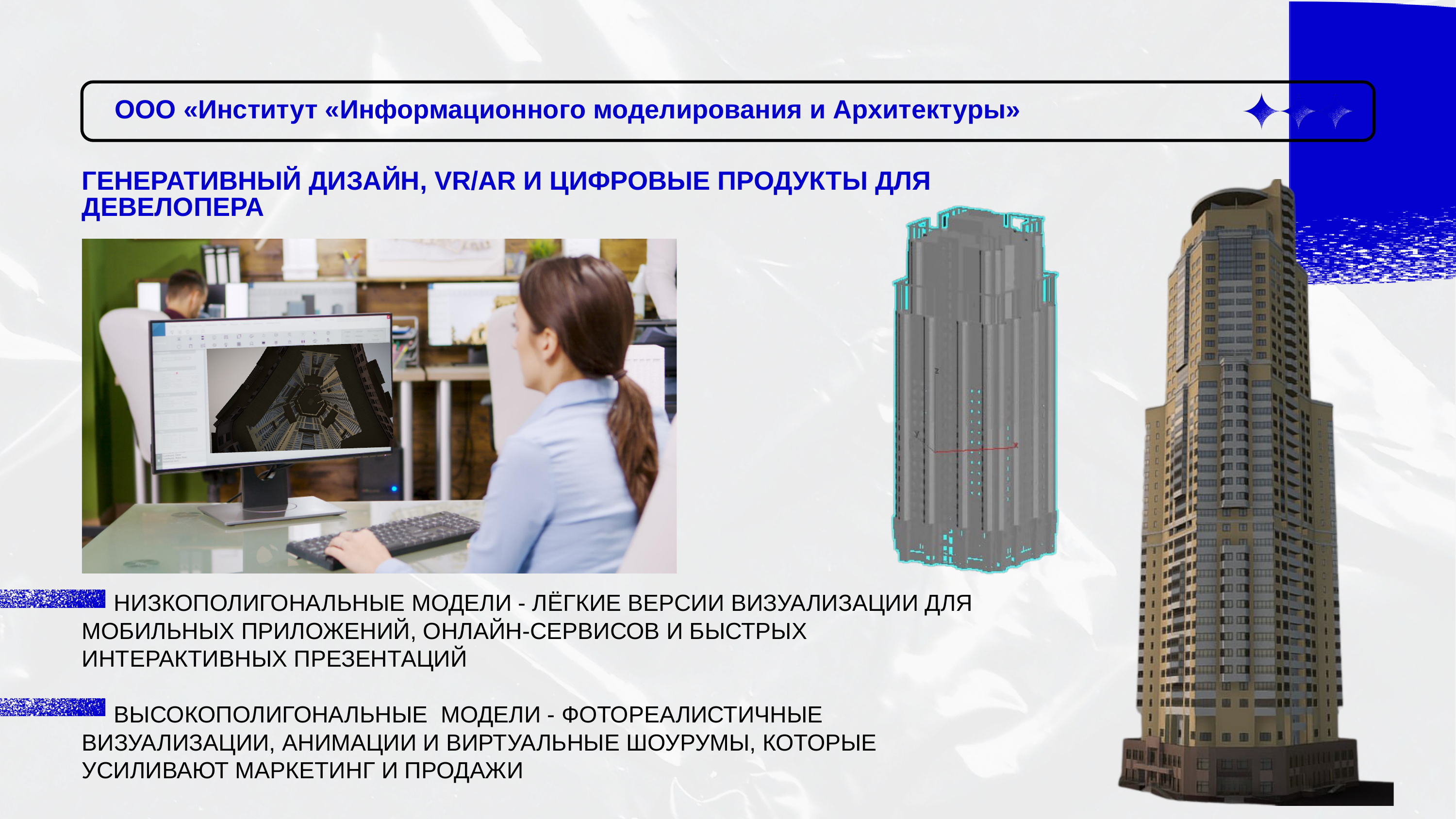

ООО «Институт «Информационного моделирования и Архитектуры»
ГЕНЕРАТИВНЫЙ ДИЗАЙН, VR/AR И ЦИФРОВЫЕ ПРОДУКТЫ ДЛЯ ДЕВЕЛОПЕРА

     НИЗКОПОЛИГОНАЛЬНЫЕ МОДЕЛИ - ЛЁГКИЕ ВЕРСИИ ВИЗУАЛИЗАЦИИ ДЛЯ МОБИЛЬНЫХ ПРИЛОЖЕНИЙ, ОНЛАЙН-СЕРВИСОВ И БЫСТРЫХ ИНТЕРАКТИВНЫХ ПРЕЗЕНТАЦИЙ

     ВЫСОКОПОЛИГОНАЛЬНЫЕ  МОДЕЛИ - ФОТОРЕАЛИСТИЧНЫЕ ВИЗУАЛИЗАЦИИ, АНИМАЦИИ И ВИРТУАЛЬНЫЕ ШОУРУМЫ, КОТОРЫЕ УСИЛИВАЮТ МАРКЕТИНГ И ПРОДАЖИ